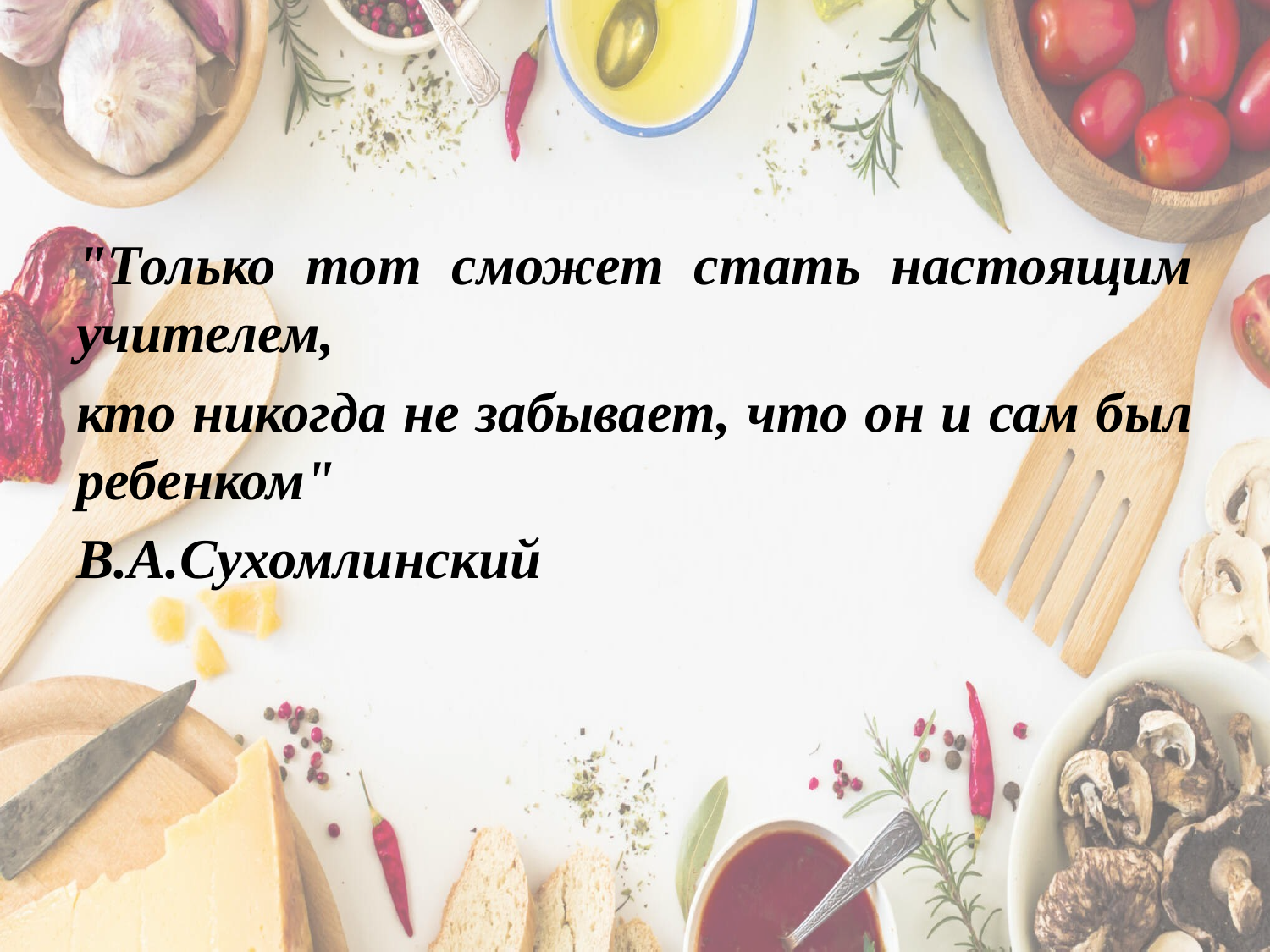

#
"Только тот сможет стать настоящим учителем,
кто никогда не забывает, что он и сам был ребенком"
В.А.Сухомлинский